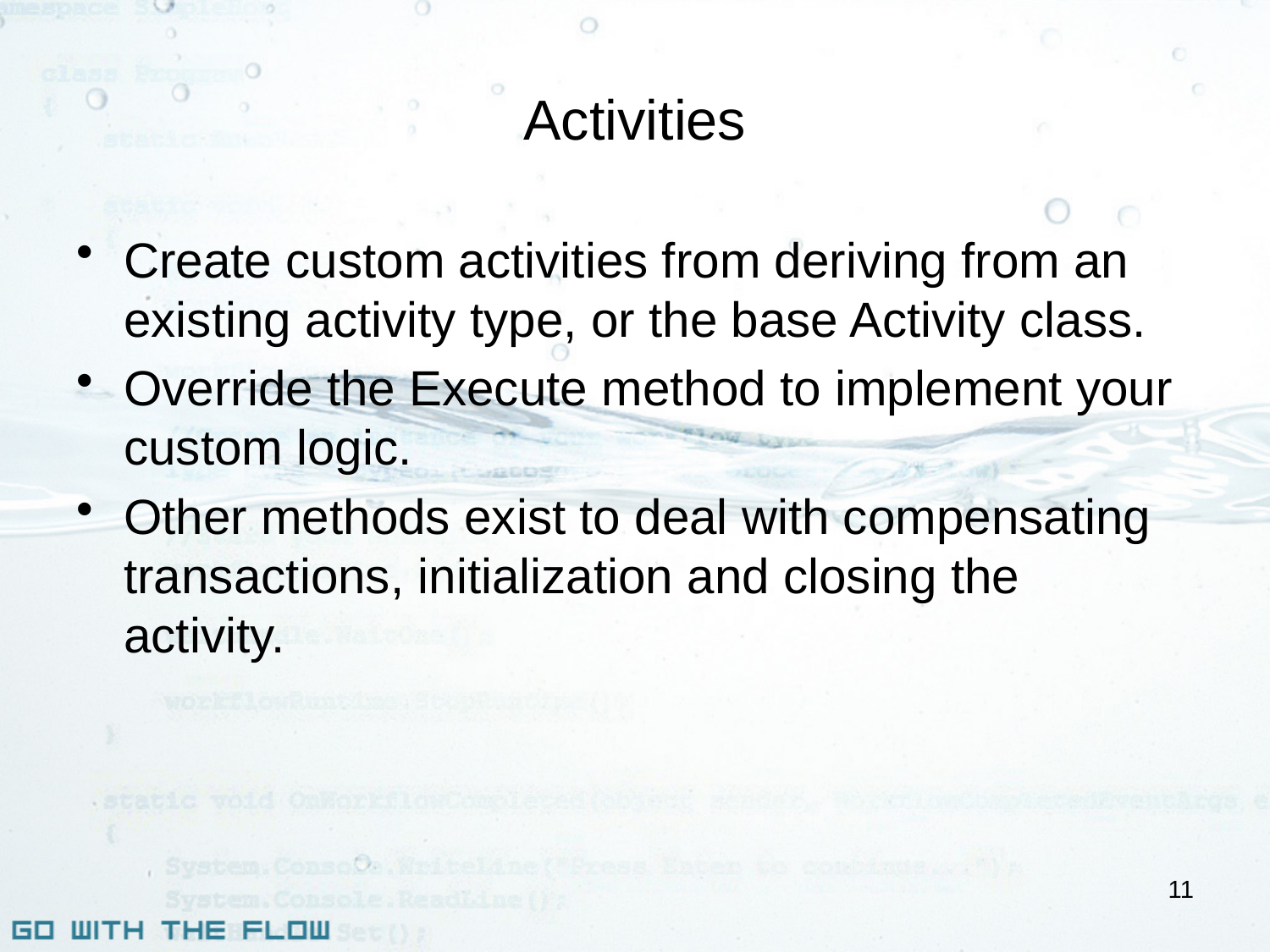

# Activities
Create custom activities from deriving from an existing activity type, or the base Activity class.
Override the Execute method to implement your custom logic.
Other methods exist to deal with compensating transactions, initialization and closing the activity.
11